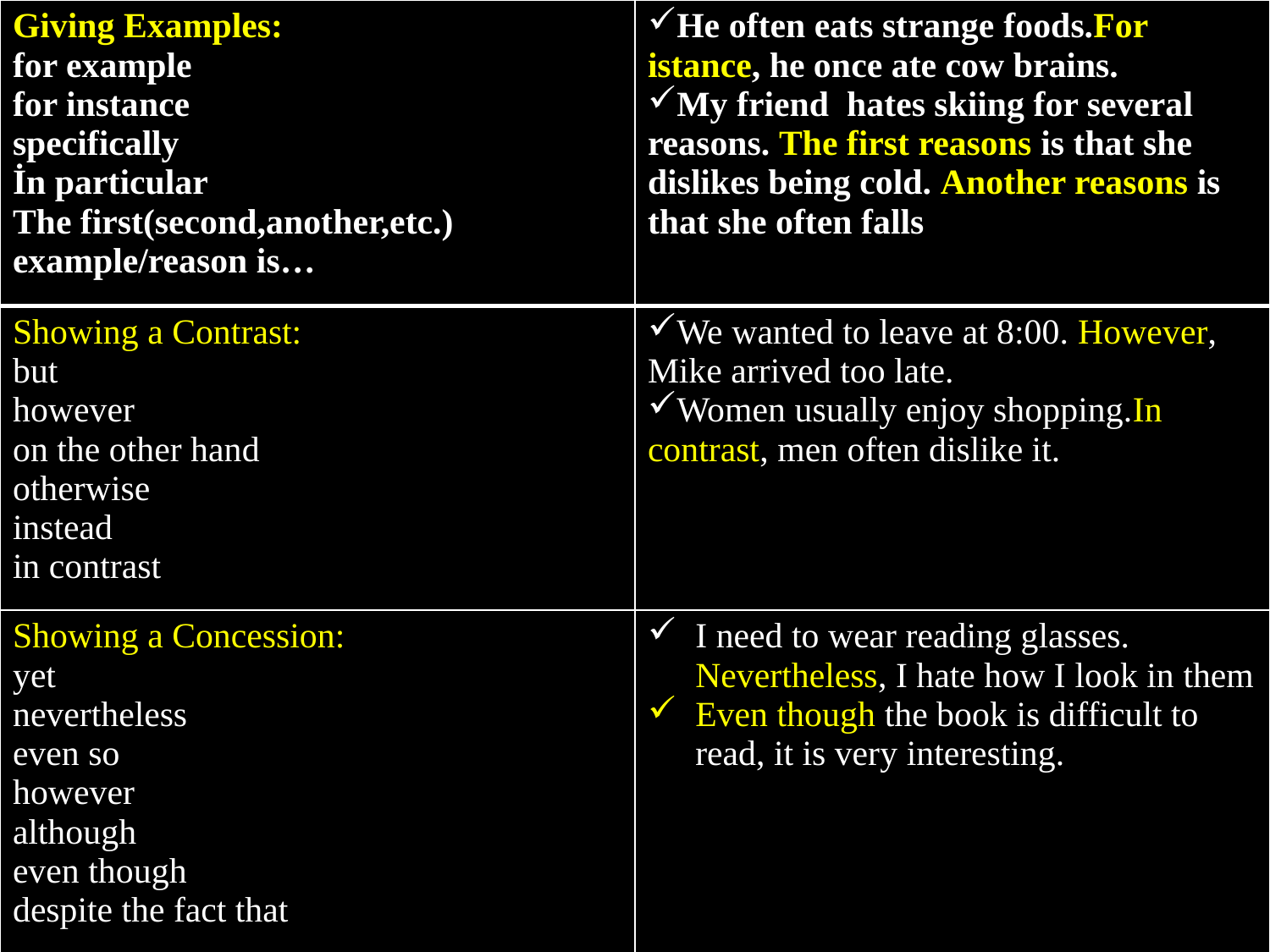

| Giving Examples: for example for instance specifically İn particular The first(second,another,etc.) example/reason is… | He often eats strange foods.For istance, he once ate cow brains. My friend hates skiing for several reasons. The first reasons is that she dislikes being cold. Another reasons is that she often falls |
| --- | --- |
| Showing a Contrast: but however on the other hand otherwise instead in contrast | We wanted to leave at 8:00. However, Mike arrived too late. Women usually enjoy shopping.In contrast, men often dislike it. |
| Showing a Concession: yet nevertheless even so however although even though despite the fact that | I need to wear reading glasses. Nevertheless, I hate how I look in them Even though the book is difficult to read, it is very interesting. |